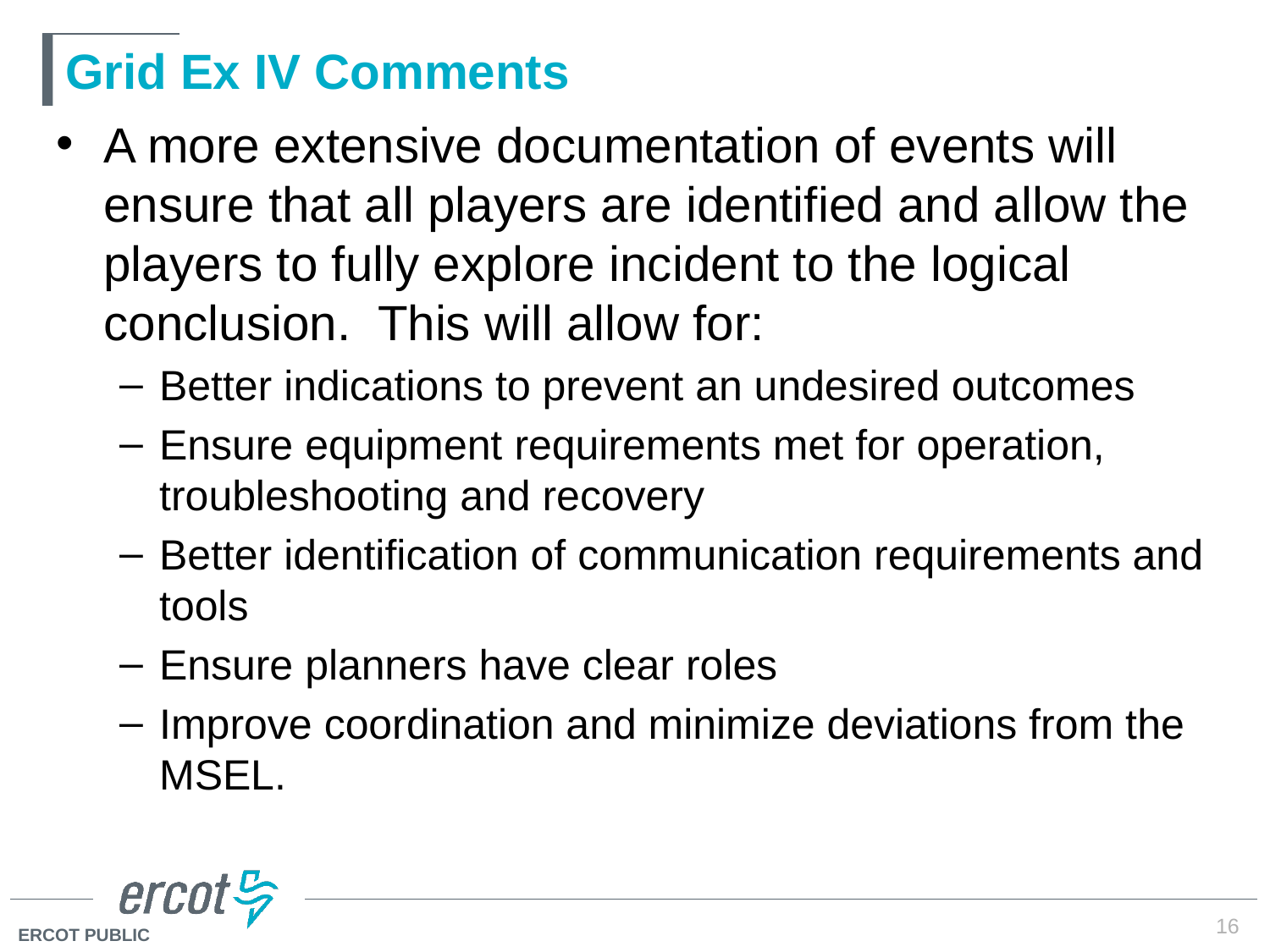

# Grid Ex IV Comments
A more extensive documentation of events will ensure that all players are identified and allow the players to fully explore incident to the logical conclusion.  This will allow for:
Better indications to prevent an undesired outcomes
Ensure equipment requirements met for operation, troubleshooting and recovery
Better identification of communication requirements and tools
Ensure planners have clear roles
Improve coordination and minimize deviations from the MSEL.

16